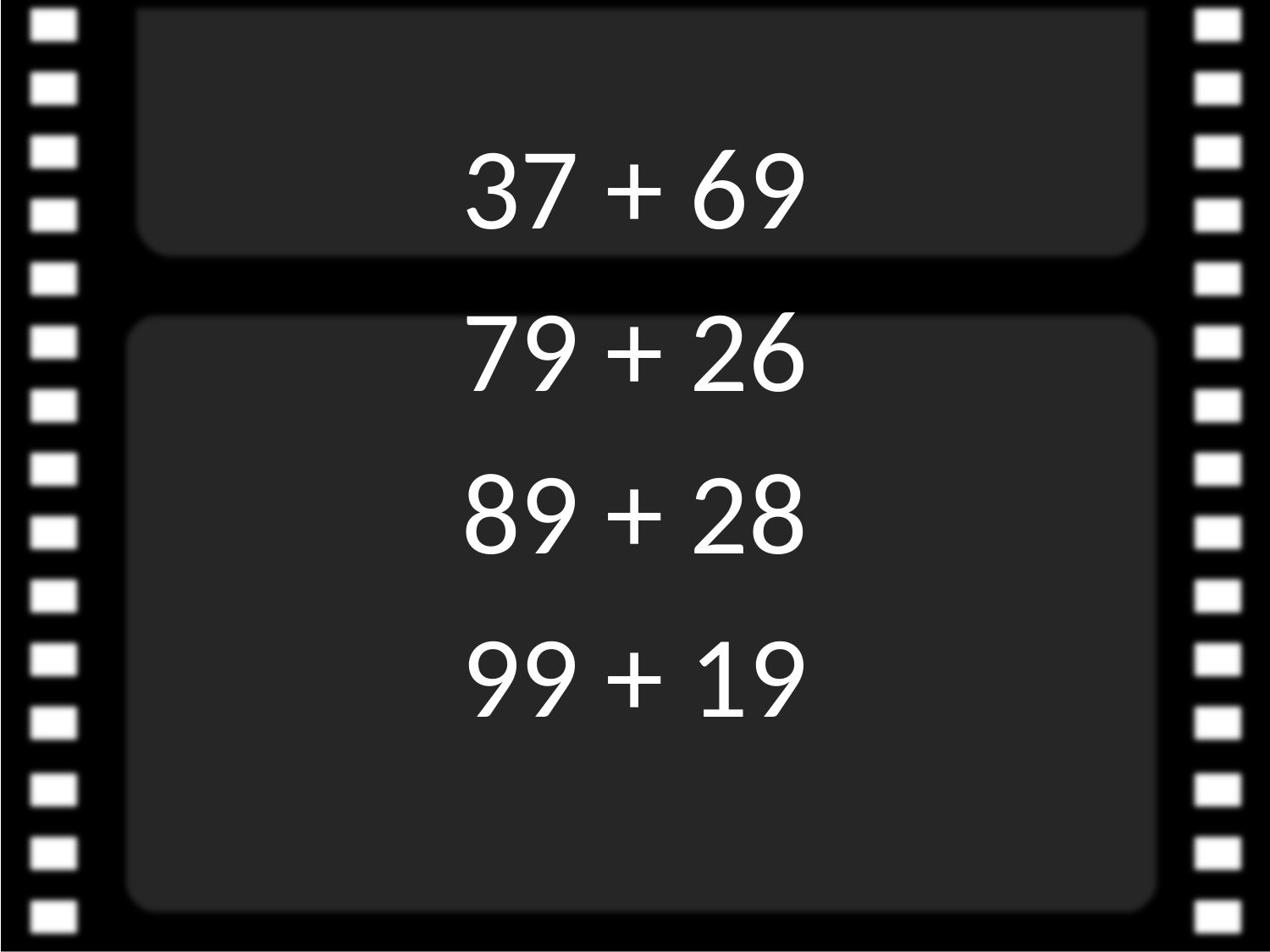

37 + 69
79 + 26
89 + 28
99 + 19